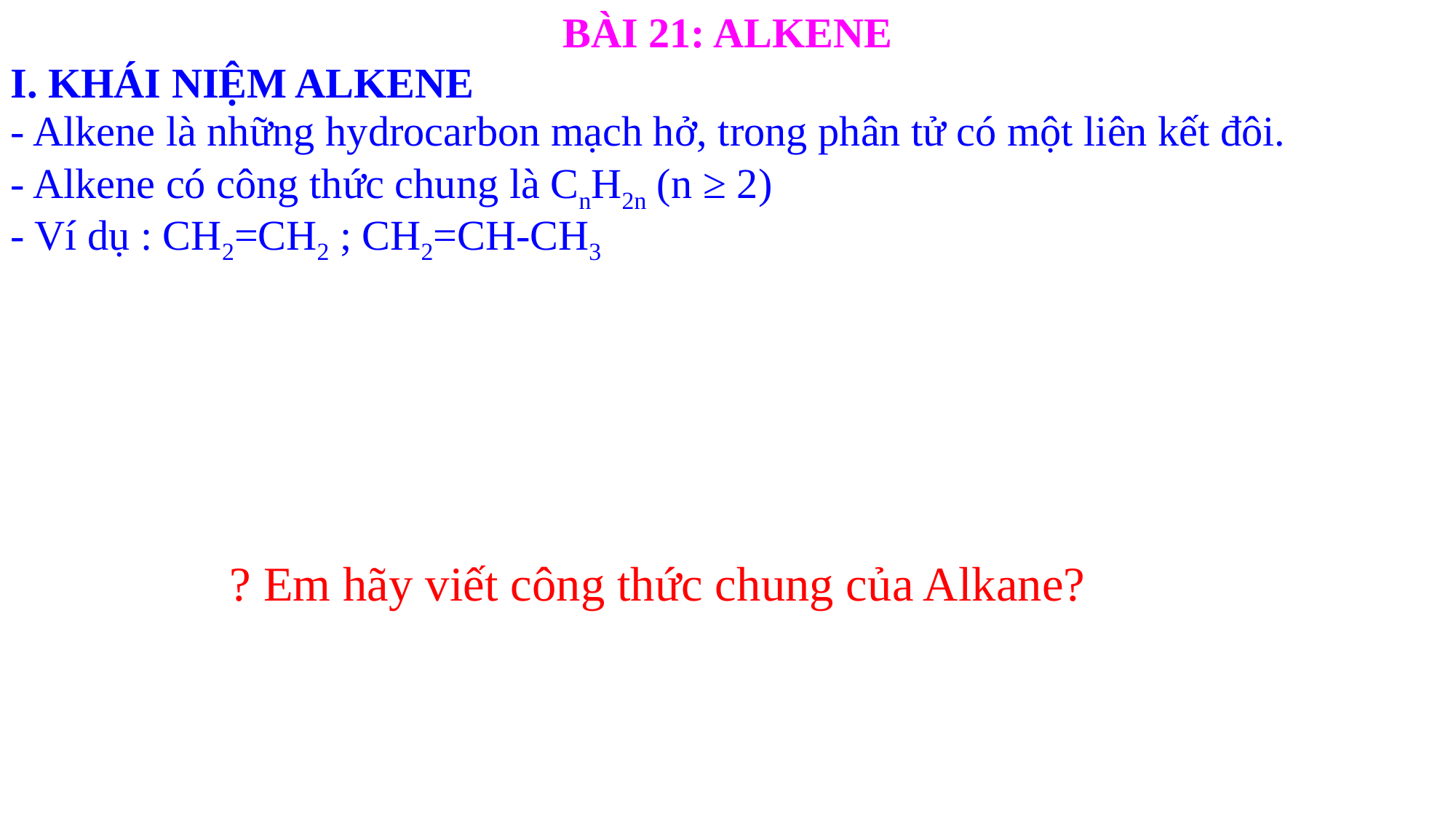

BÀI 21: ALKENE

I. KHÁI NIỆM ALKENE
- Alkene là những hydrocarbon mạch hở, trong phân tử có một liên kết đôi.

- Alkene có công thức chung là CnH2n (n ≥ 2)
- Ví dụ : CH2=CH2 ; CH2=CH-CH3
? Em hãy viết công thức chung của Alkane?